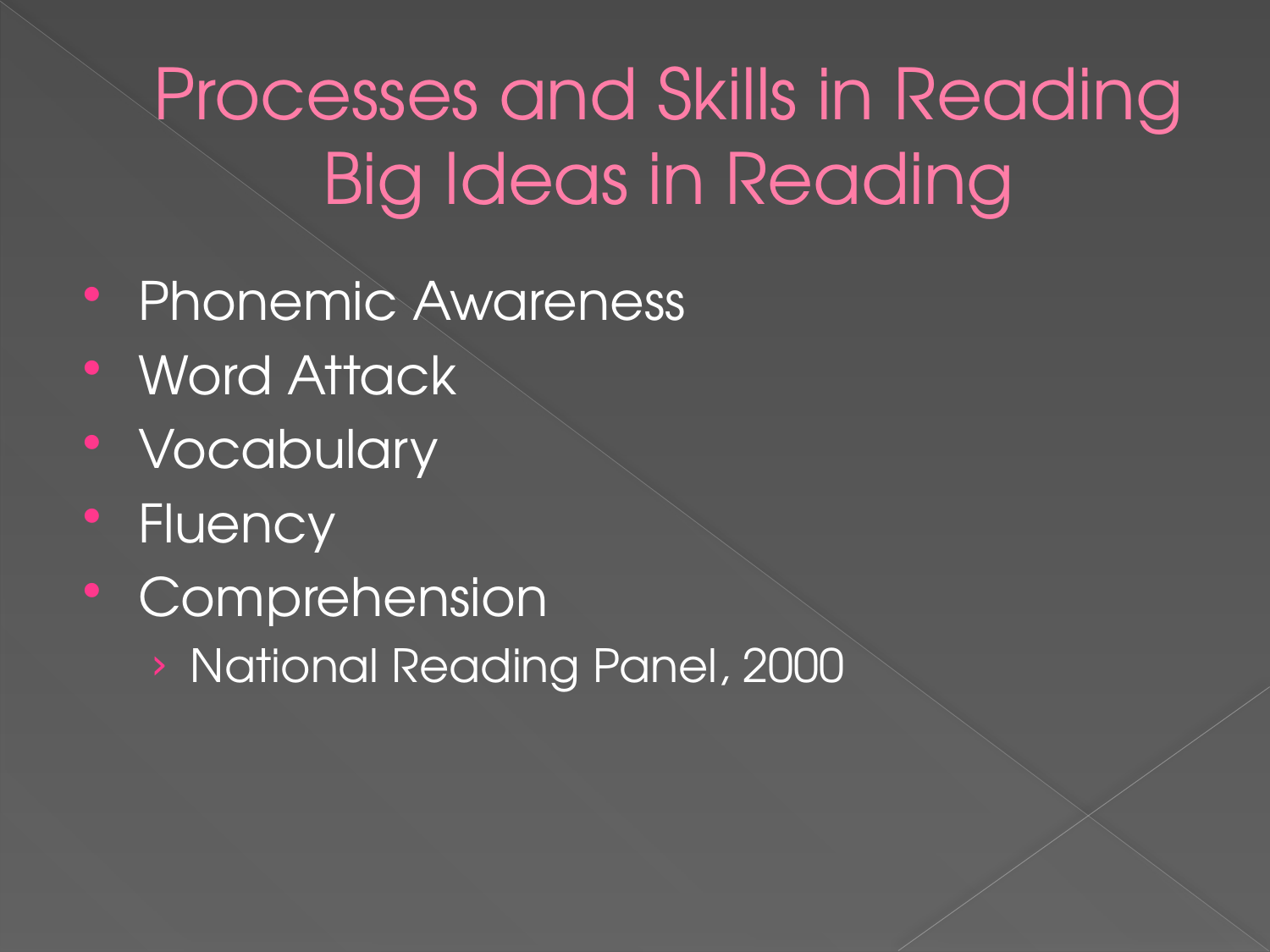

# Processes and Skills in Reading Big Ideas in Reading
Phonemic Awareness
Word Attack
Vocabulary
Fluency
Comprehension
National Reading Panel, 2000